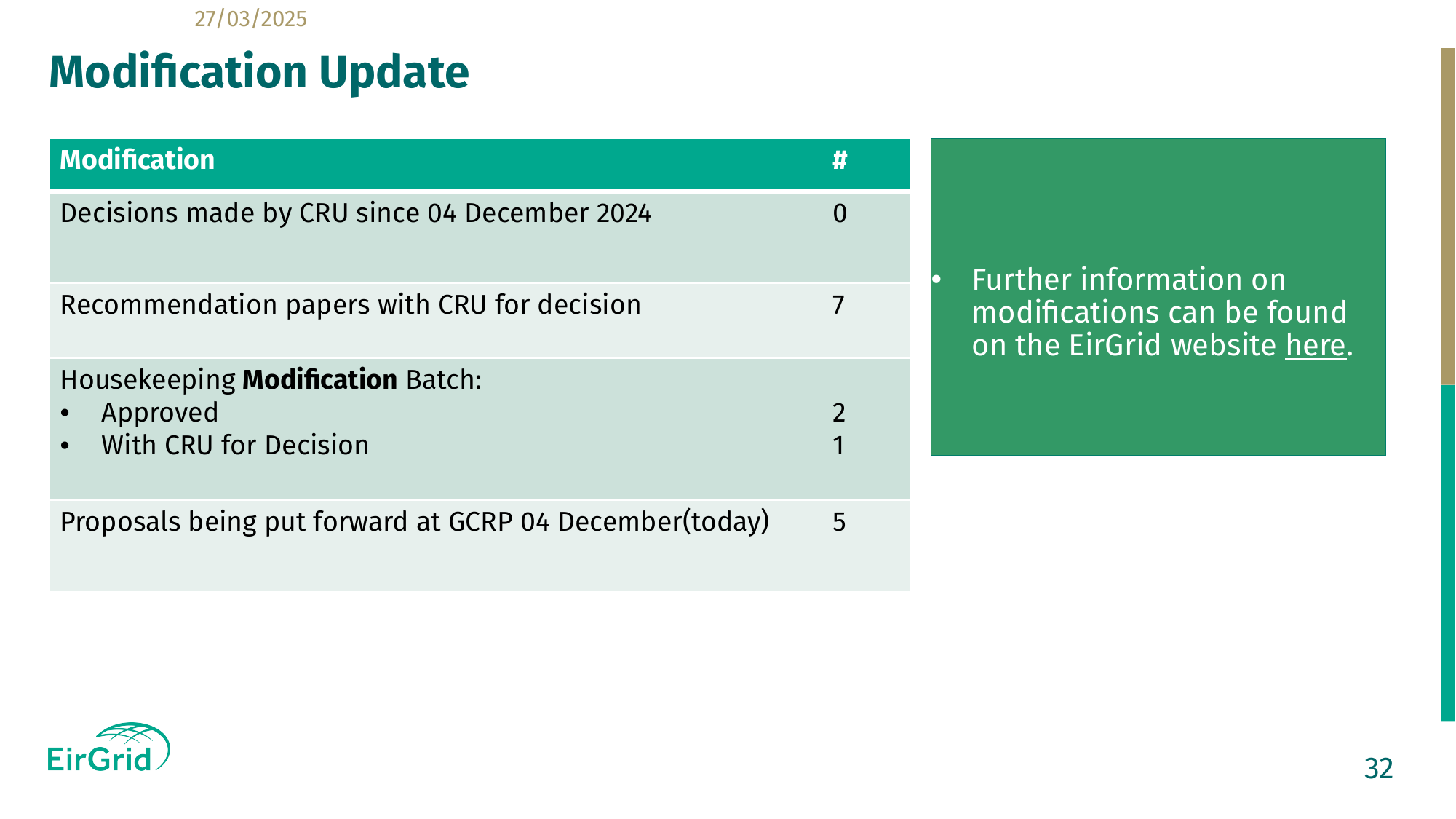

27/03/2025
# Modification Update

Further information on modifications can be found on the EirGrid website here.

| Modification | # |
| --- | --- |
| Decisions made by CRU since 04 December 2024 | 0 |
| Recommendation papers with CRU for decision | 7 |
| Housekeeping Modification Batch: Approved With CRU for Decision | 2 1 |
| Proposals being put forward at GCRP 04 December(today) | 5 |

32